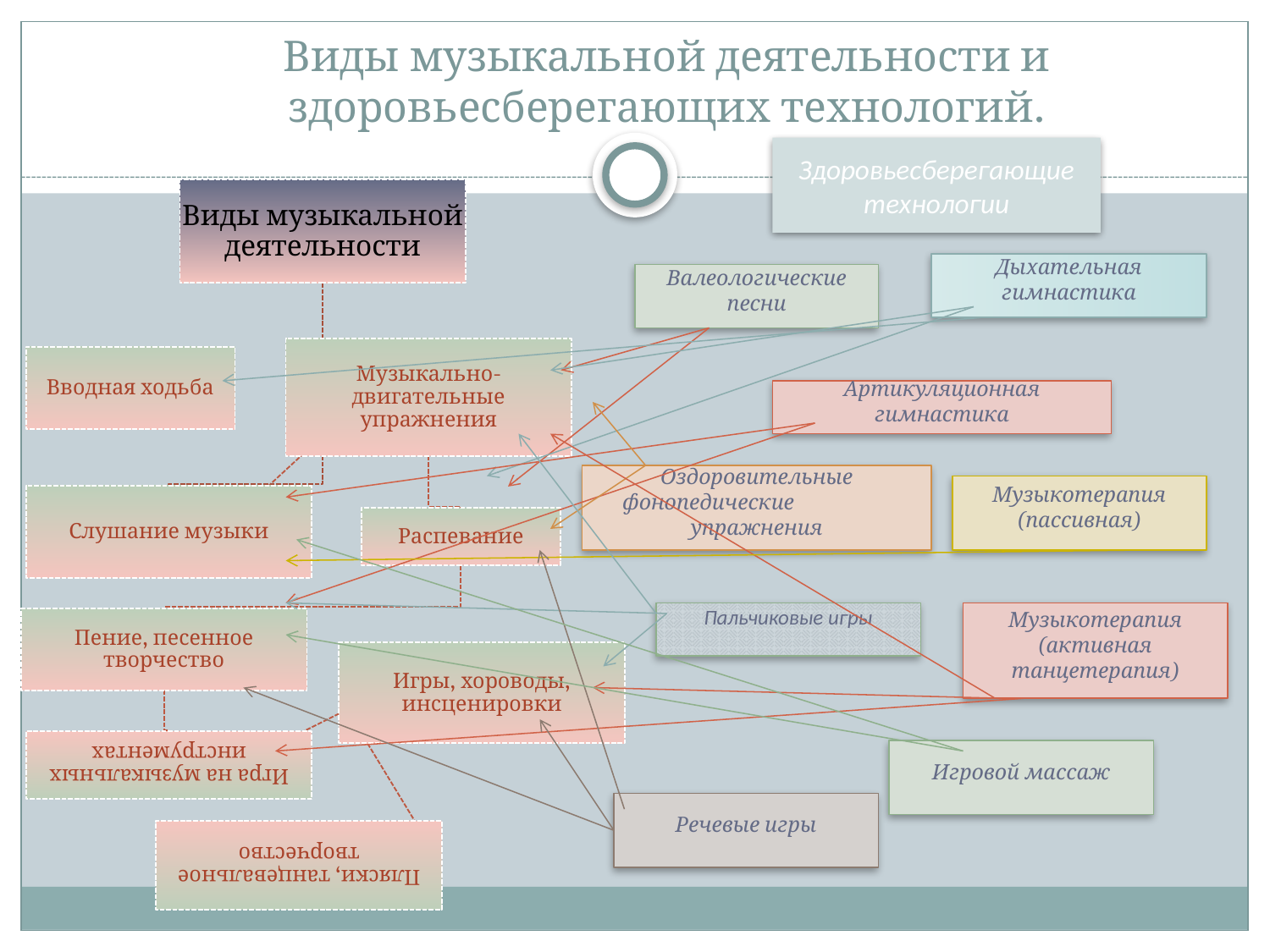

# Виды музыкальной деятельности и здоровьесберегающих технологий.
Здоровьесберегающие технологии
Виды музыкальной деятельности
Слушание музыки
Музыкально-двигательные упражнения
Распевание
Пение, песенное творчество
Игра на музыкальных инструментах
Игры, хороводы, инсценировки
Пляски, танцевальное творчество
Вводная ходьба

Дыхательная гимнастика

Валеологические песни

Артикуляционная гимнастика

Оздоровительные фонопедические                    упражнения

Музыкотерапия (пассивная)

Пальчиковые игры

Музыкотерапия (активная танцетерапия)

Игровой массаж

Речевые игры